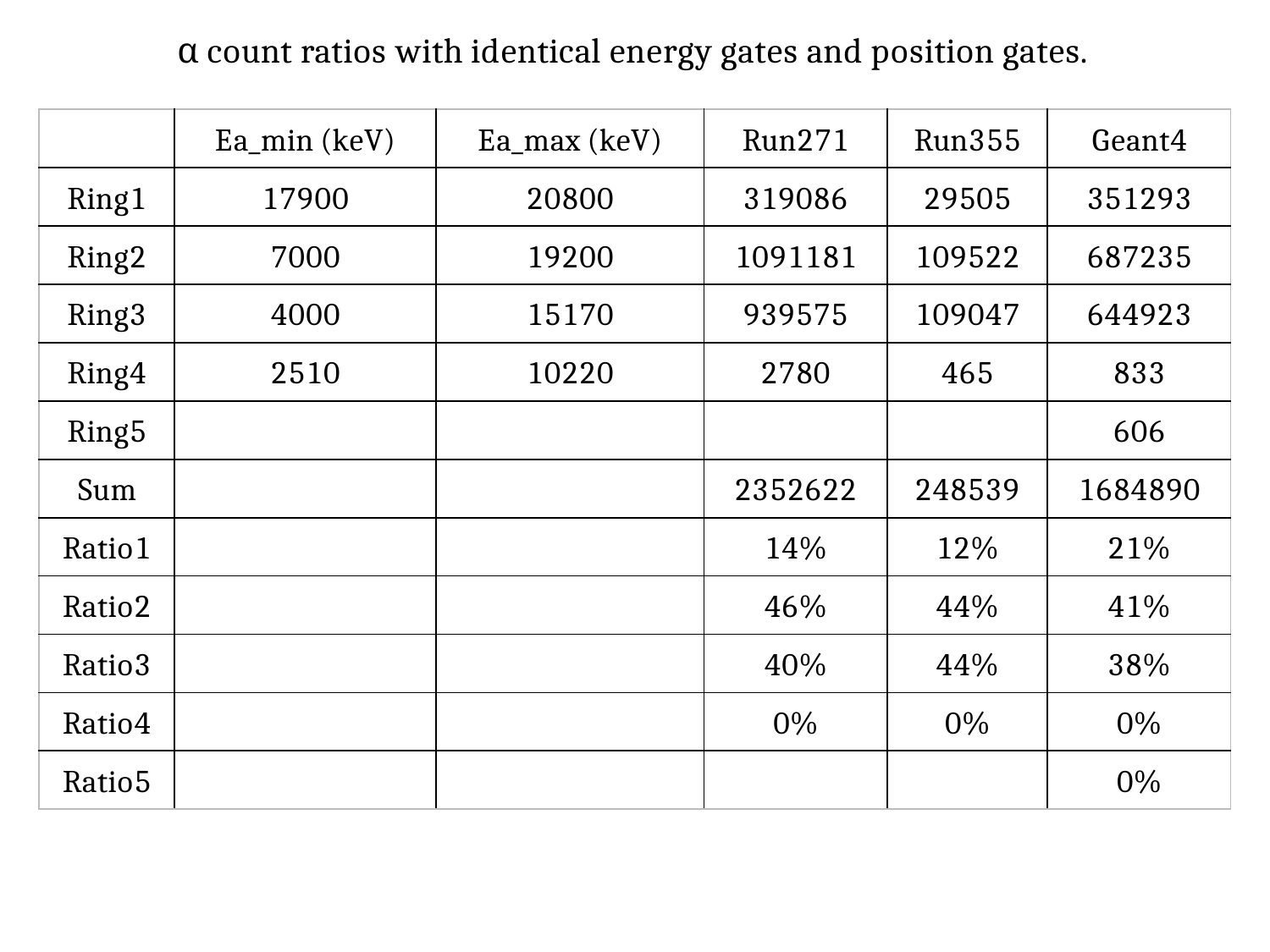

α count ratios with identical energy gates and position gates.
|  | Ea\_min (keV) | Ea\_max (keV) | Run271 | Run355 | Geant4 |
| --- | --- | --- | --- | --- | --- |
| Ring1 | 17900 | 20800 | 319086 | 29505 | 351293 |
| Ring2 | 7000 | 19200 | 1091181 | 109522 | 687235 |
| Ring3 | 4000 | 15170 | 939575 | 109047 | 644923 |
| Ring4 | 2510 | 10220 | 2780 | 465 | 833 |
| Ring5 |  |  |  |  | 606 |
| Sum |  |  | 2352622 | 248539 | 1684890 |
| Ratio1 |  |  | 14% | 12% | 21% |
| Ratio2 |  |  | 46% | 44% | 41% |
| Ratio3 |  |  | 40% | 44% | 38% |
| Ratio4 |  |  | 0% | 0% | 0% |
| Ratio5 |  |  |  |  | 0% |